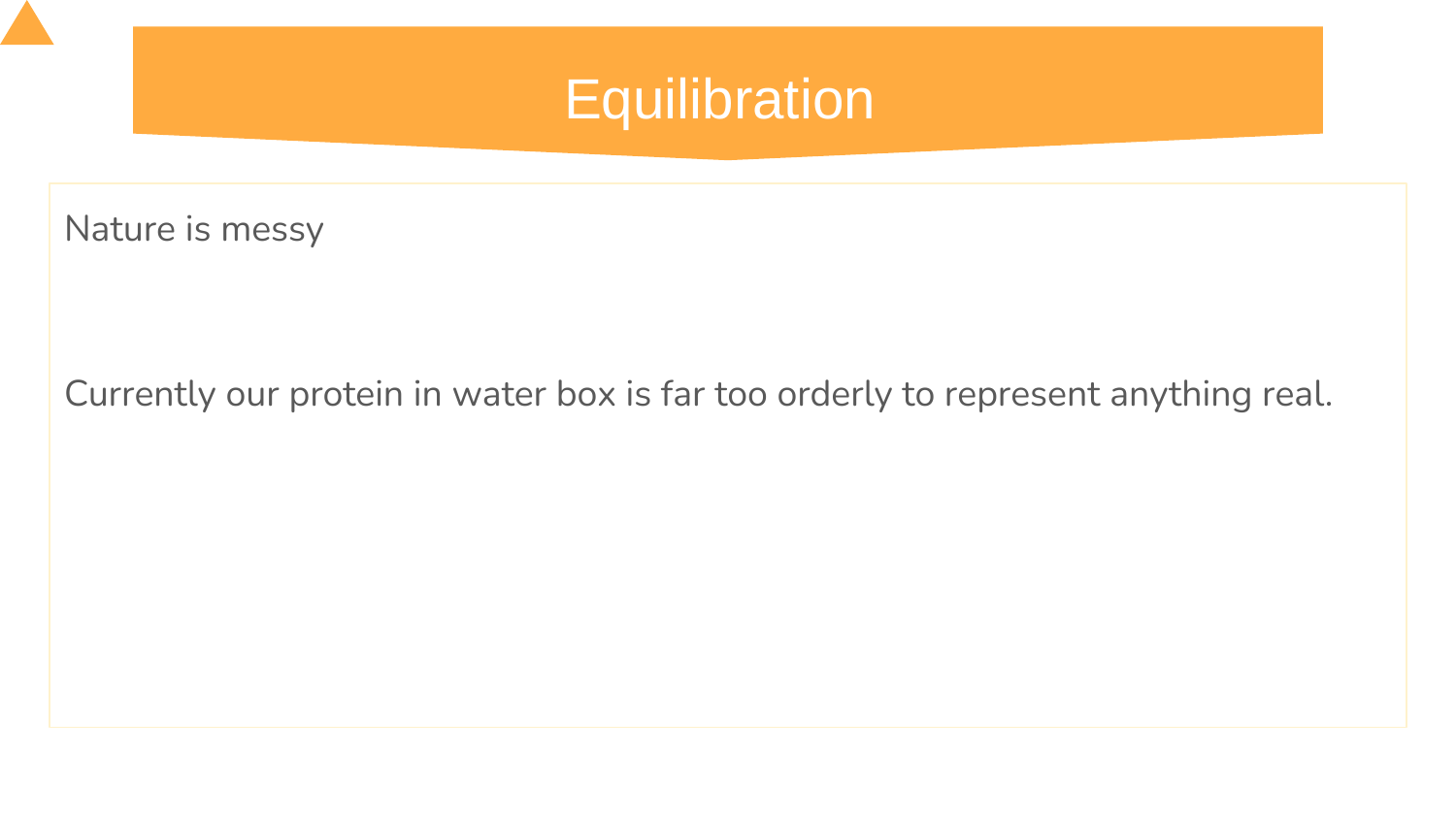

# Equilibration
Nature is messy

Currently our protein in water box is far too orderly to represent anything real.